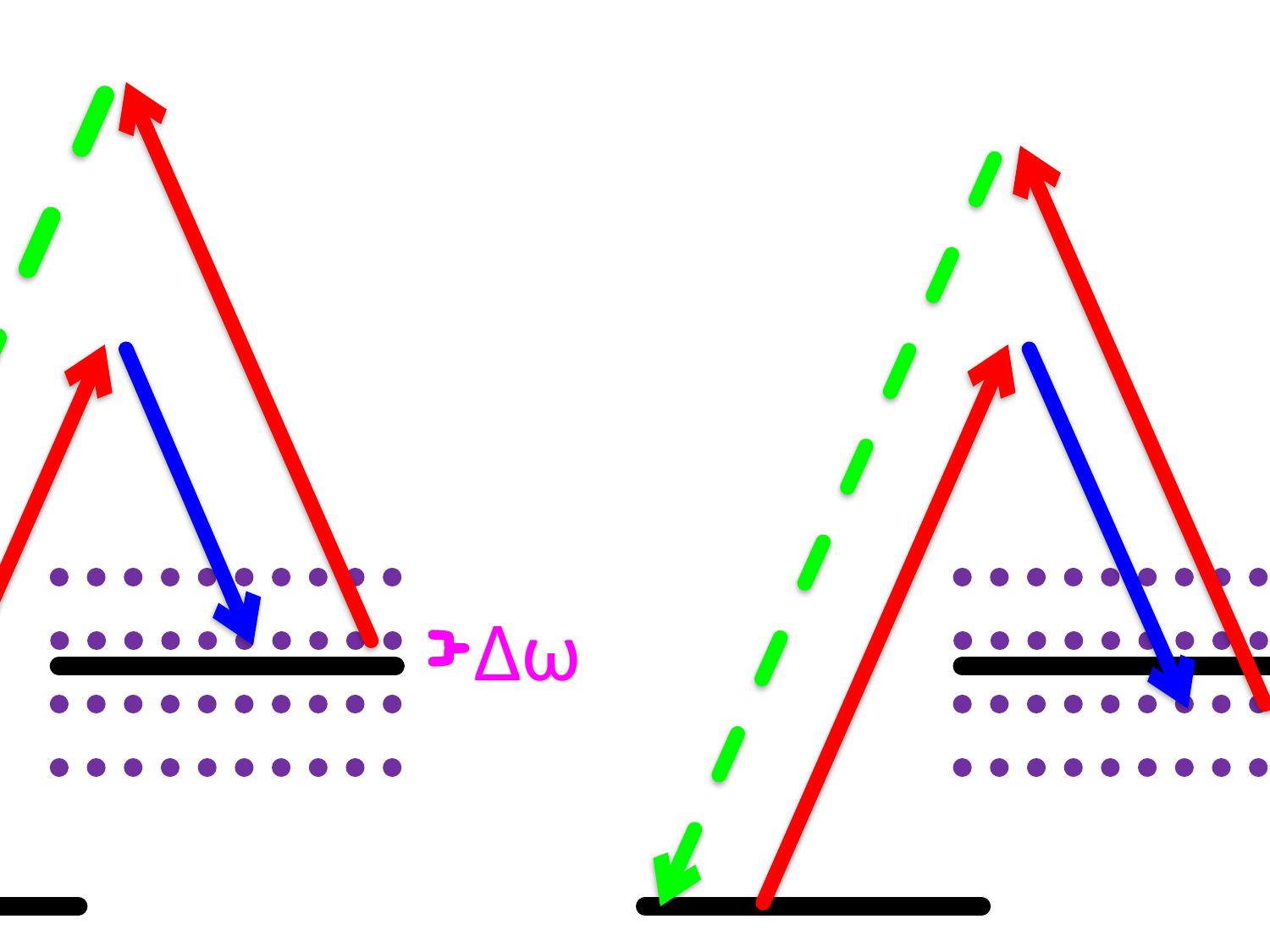

λPump
λStokes
λanti-Stokes
(four-wave mixing)
Δω

Δω

Δω

Δω